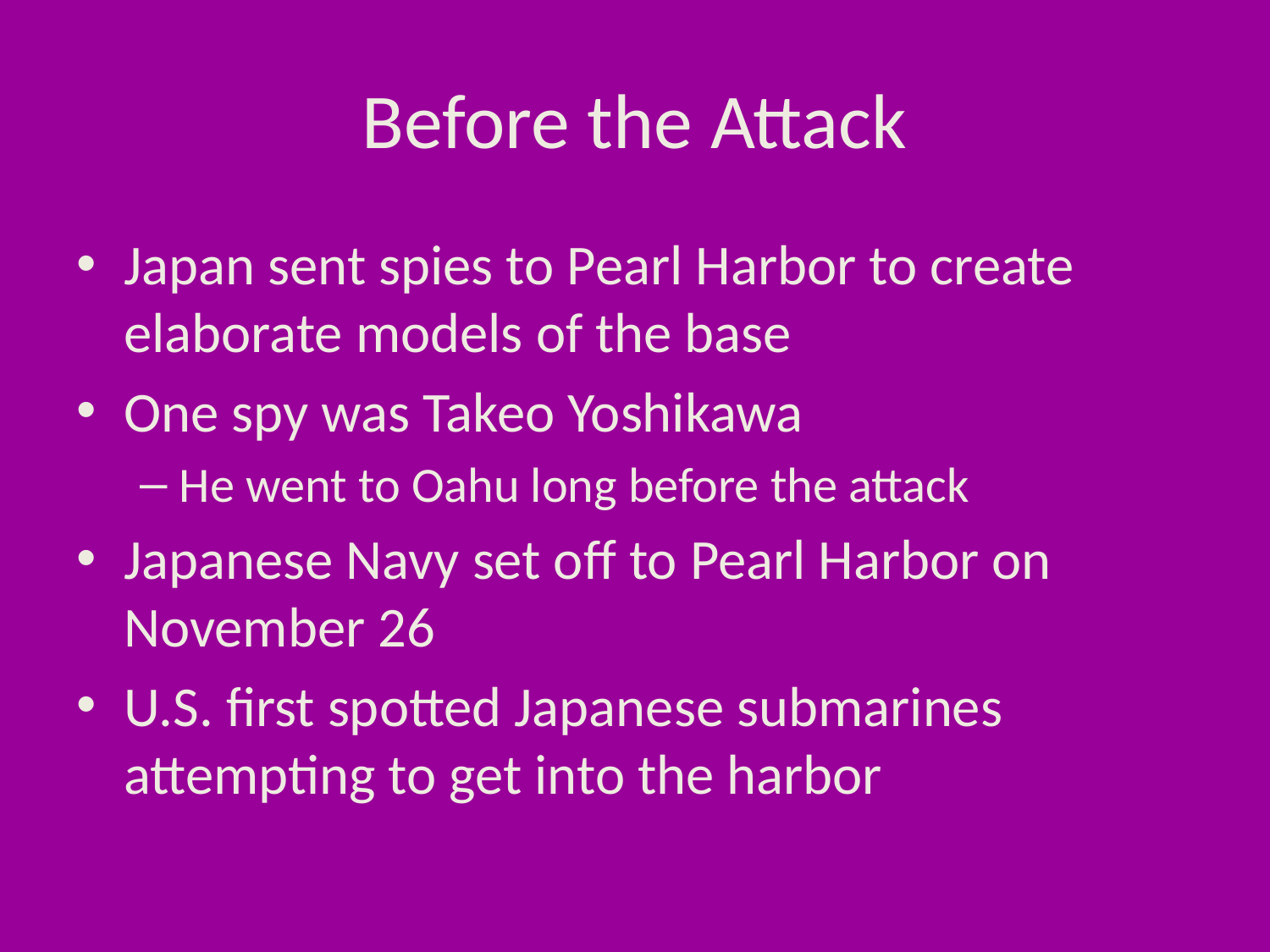

# Before the Attack
Japan sent spies to Pearl Harbor to create elaborate models of the base
One spy was Takeo Yoshikawa
He went to Oahu long before the attack
Japanese Navy set off to Pearl Harbor on November 26
U.S. first spotted Japanese submarines attempting to get into the harbor